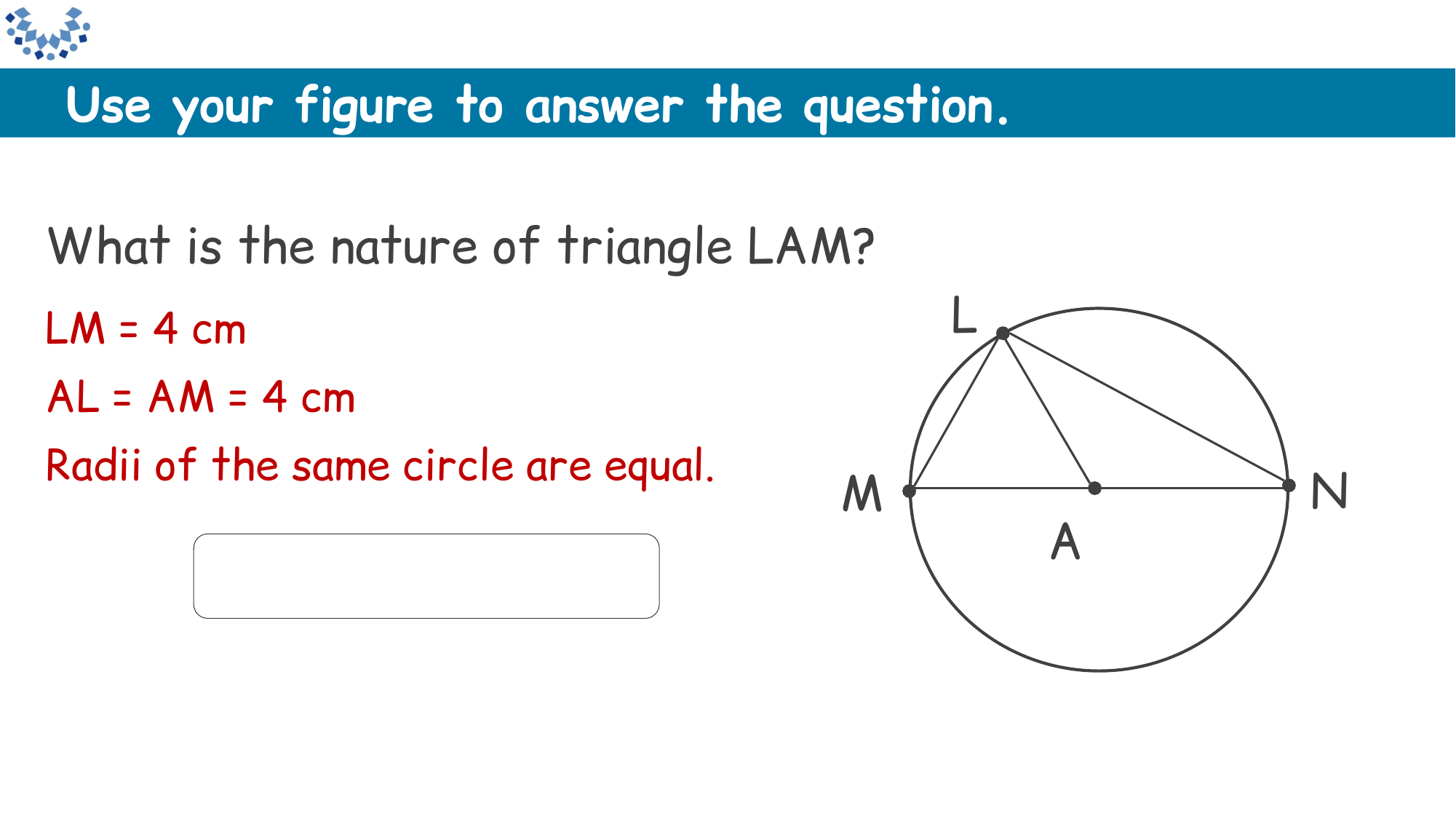

Use your figure to answer the question.
What is the nature of triangle LAM?
L
LM = 4 cm
AL = AM = 4 cm
Radii of the same circle are equal.

N
M

A
Equilateral Triangle